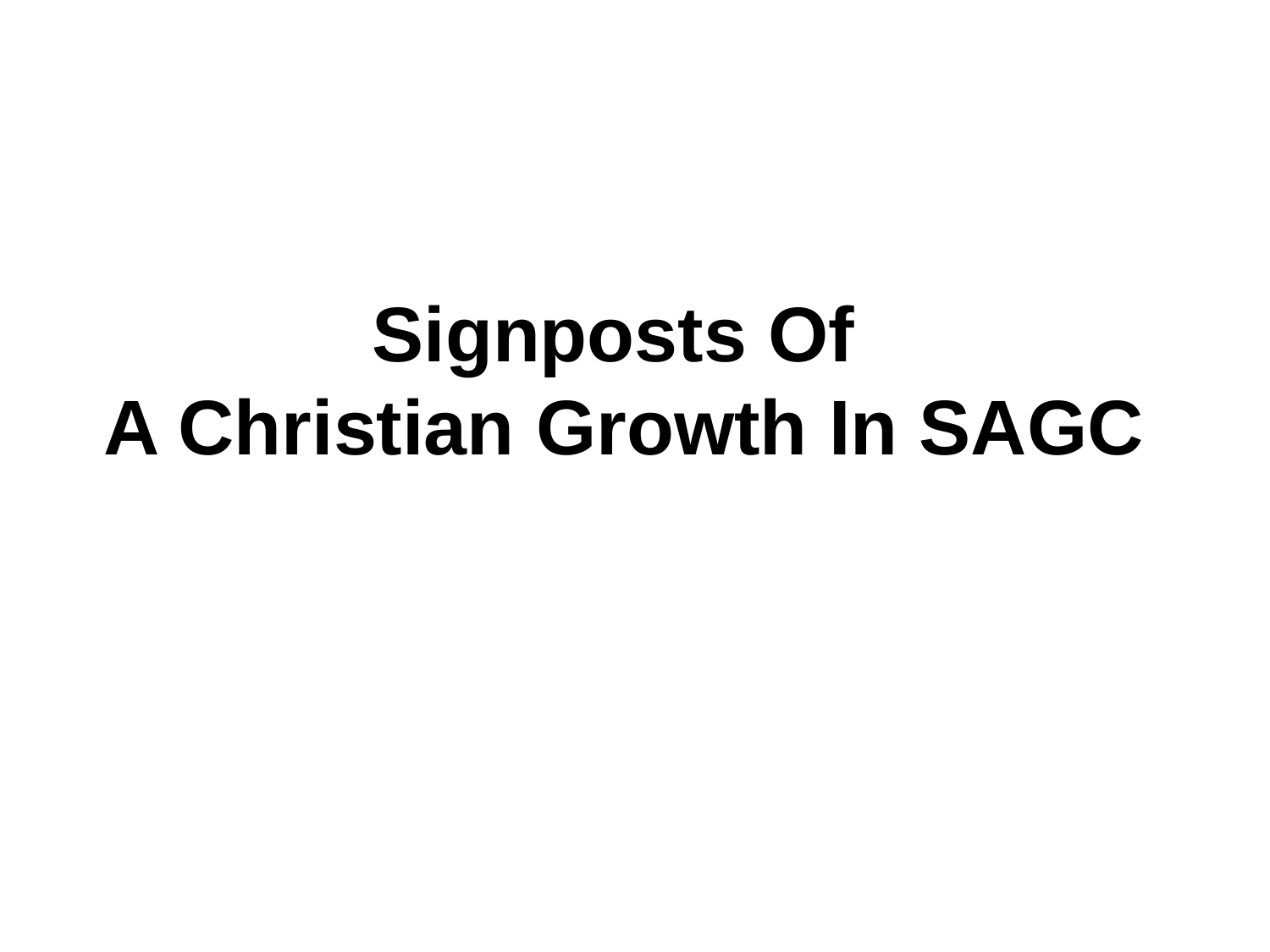

# Signposts Of A Christian Growth In SAGC